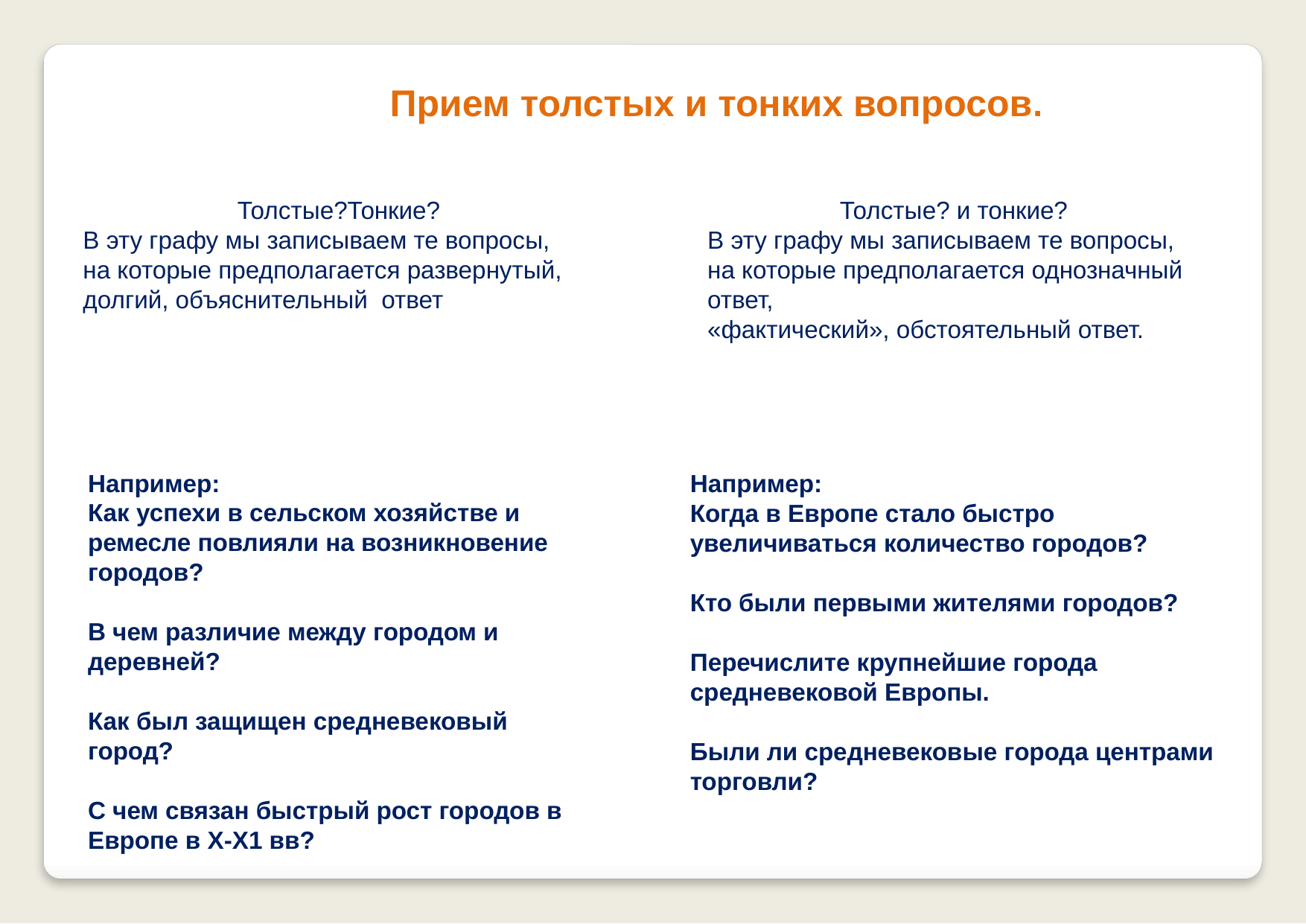

Прием толстых и тонких вопросов.
Толстые?Тонкие?
В эту графу мы записываем те вопросы,
на которые предполагается развернутый, долгий, объяснительный  ответ
Толстые? и тонкие?
В эту графу мы записываем те вопросы,
на которые предполагается однозначный ответ,
«фактический», обстоятельный ответ.
|  |
| --- |
|  |
Например:
Как успехи в сельском хозяйстве и ремесле повлияли на возникновение городов?
В чем различие между городом и деревней?
Как был защищен средневековый город?
С чем связан быстрый рост городов в Европе в Х-Х1 вв?

Например:
Когда в Европе стало быстро увеличиваться количество городов?
Кто были первыми жителями городов?
Перечислите крупнейшие города средневековой Европы.
Были ли средневековые города центрами торговли?